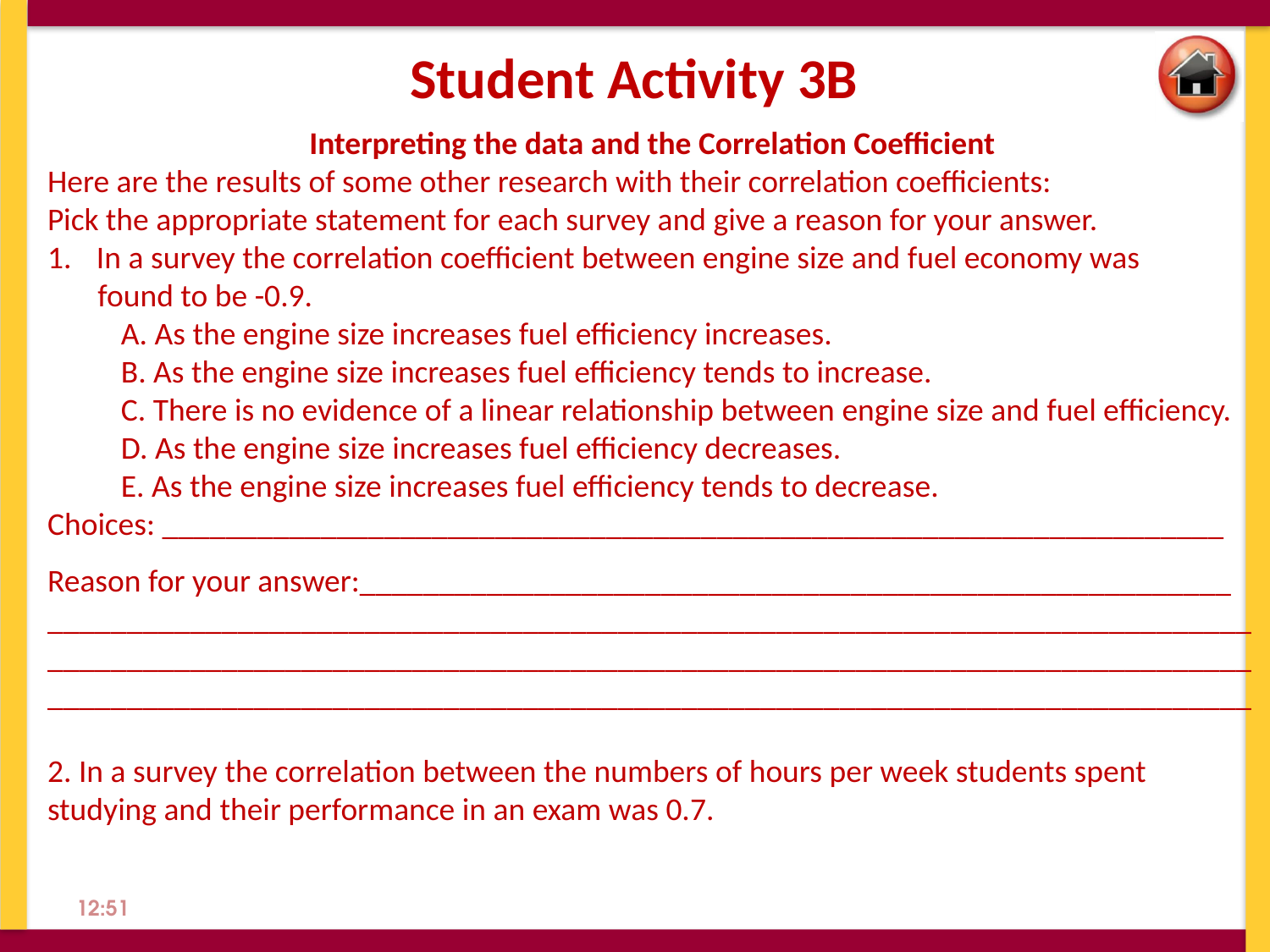

Student Activity 3B
Interpreting the data and the Correlation Coefficient
Here are the results of some other research with their correlation coefficients:
Pick the appropriate statement for each survey and give a reason for your answer.
1. 	In a survey the correlation coefficient between engine size and fuel economy was
       found to be -0.9.
A. As the engine size increases fuel efficiency increases.
B. As the engine size increases fuel efficiency tends to increase.
C. There is no evidence of a linear relationship between engine size and fuel efficiency.
D. As the engine size increases fuel efficiency decreases.
E. As the engine size increases fuel efficiency tends to decrease.
Choices: ___________________________________________________________________

Reason for your answer:_______________________________________________________
____________________________________________________________________________________________________________________________________________________________________________________________________________________________________

2. In a survey the correlation between the numbers of hours per week students spent studying and their performance in an exam was 0.7.
12:51